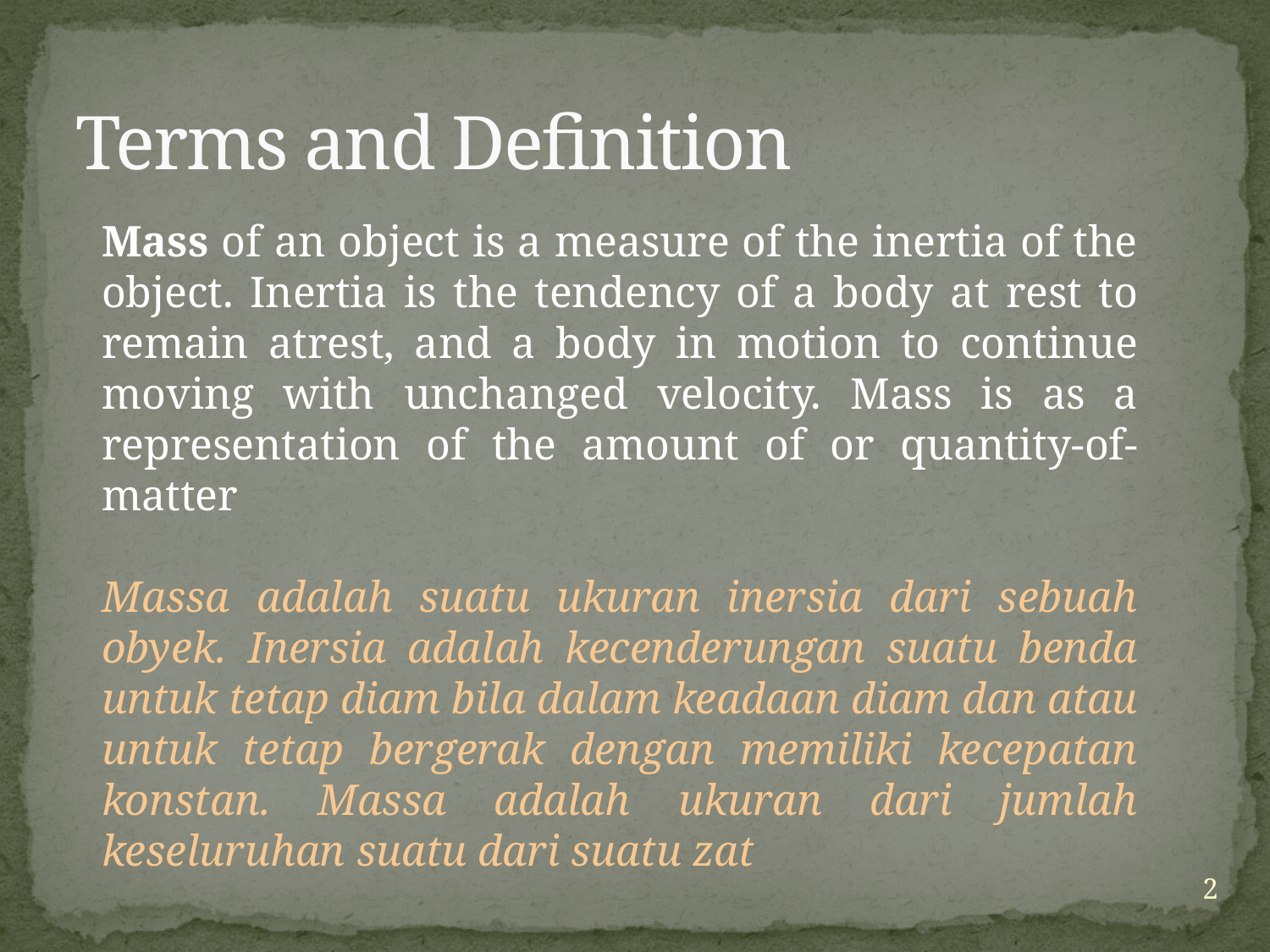

# Terms and Definition
Mass of an object is a measure of the inertia of the object. Inertia is the tendency of a body at rest to remain atrest, and a body in motion to continue moving with unchanged velocity. Mass is as a representation of the amount of or quantity-of-matter

Massa adalah suatu ukuran inersia dari sebuah obyek. Inersia adalah kecenderungan suatu benda untuk tetap diam bila dalam keadaan diam dan atau untuk tetap bergerak dengan memiliki kecepatan konstan. Massa adalah ukuran dari jumlah keseluruhan suatu dari suatu zat

2